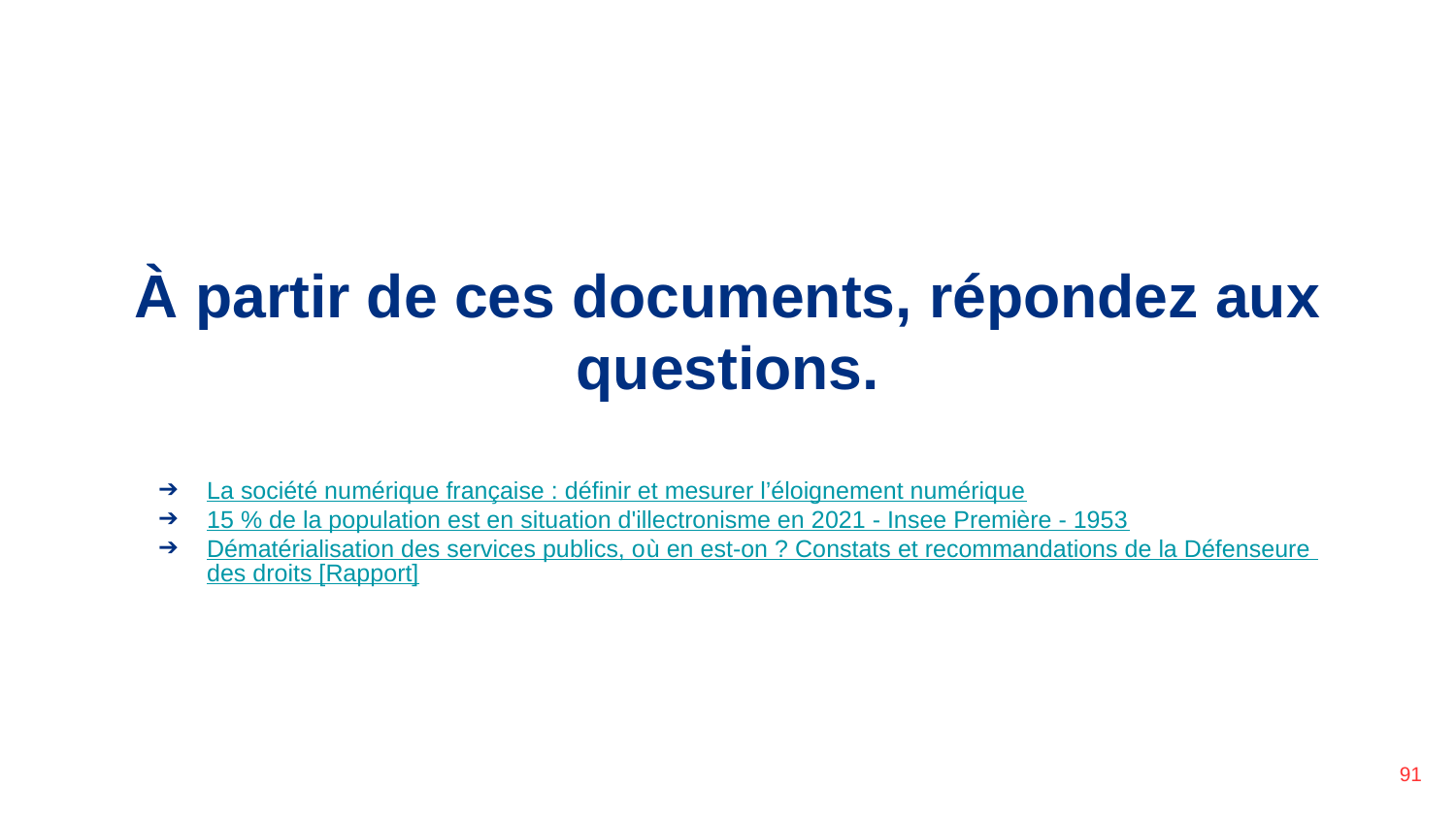

À partir de ces documents, répondez aux questions.
La société numérique française : définir et mesurer l’éloignement numérique
15 % de la population est en situation d'illectronisme en 2021 - Insee Première - 1953
Dématérialisation des services publics, où en est-on ? Constats et recommandations de la Défenseure des droits [Rapport]
91